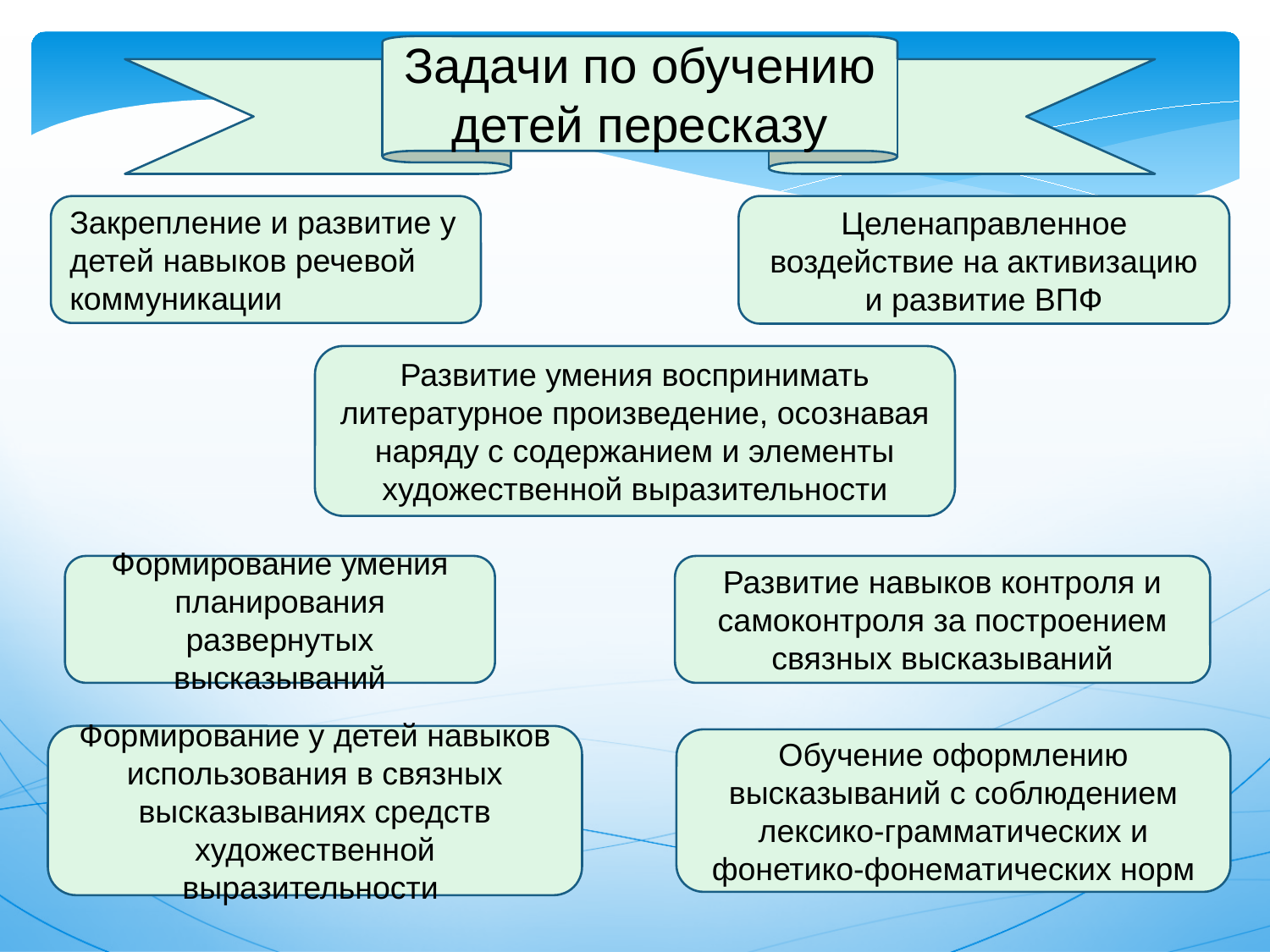

Задачи по обучению детей пересказу
Закрепление и развитие у детей навыков речевой коммуникации
Целенаправленное воздействие на активизацию и развитие ВПФ
Развитие умения воспринимать литературное произведение, осознавая наряду с содержанием и элементы художественной выразительности
Формирование умения планирования развернутых высказываний
Развитие навыков контроля и самоконтроля за построением связных высказываний
Формирование у детей навыков использования в связных высказываниях средств художественной выразительности
Обучение оформлению высказываний с соблюдением лексико-грамматических и фонетико-фонематических норм